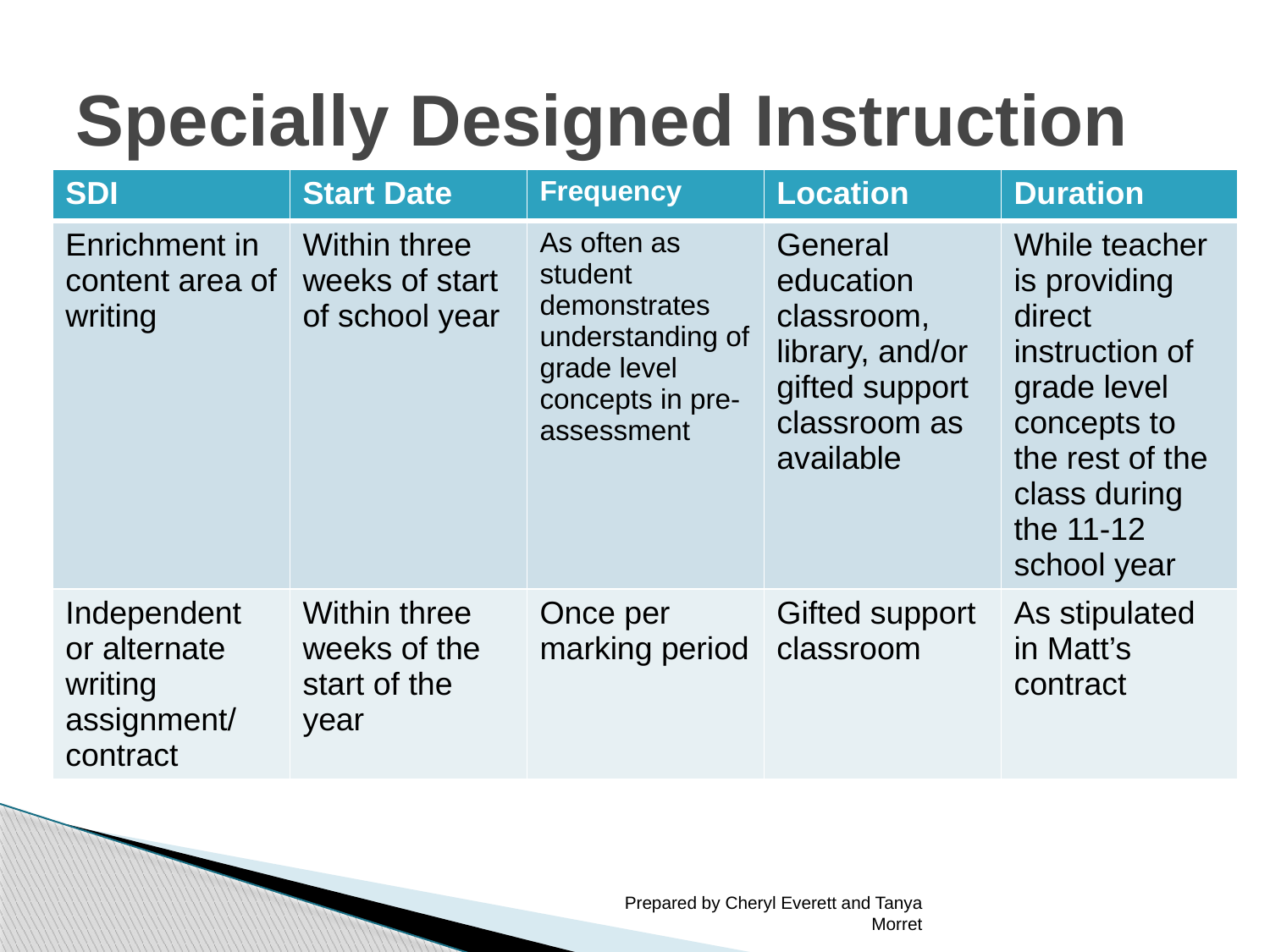

# Specially Designed Instruction
| SDI | Start Date | Frequency | Location | Duration |
| --- | --- | --- | --- | --- |
| Enrichment in content area of writing | Within three weeks of start of school year | As often as student demonstrates understanding of grade level concepts in pre-assessment | General education classroom, library, and/or gifted support classroom as available | While teacher is providing direct instruction of grade level concepts to the rest of the class during the 11-12 school year |
| Independent or alternate writing assignment/ contract | Within three weeks of the start of the year | Once per marking period | Gifted support classroom | As stipulated in Matt’s contract |
Prepared by Cheryl Everett and Tanya Morret